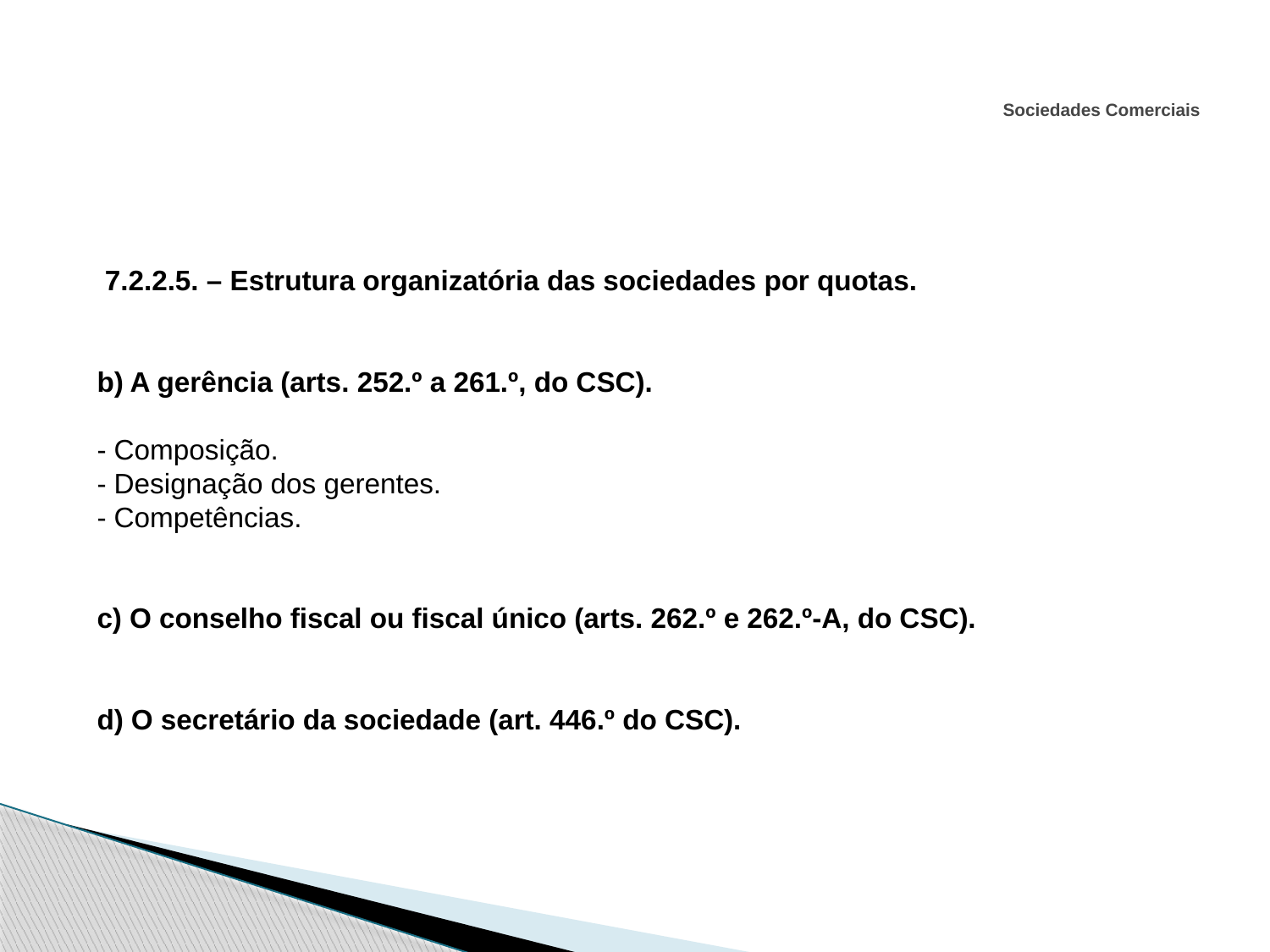

# Sociedades Comerciais

 7.2.2.5. – Estrutura organizatória das sociedades por quotas.

b) A gerência (arts. 252.º a 261.º, do CSC).

- Composição.
- Designação dos gerentes.
- Competências.

c) O conselho fiscal ou fiscal único (arts. 262.º e 262.º-A, do CSC).

d) O secretário da sociedade (art. 446.º do CSC).